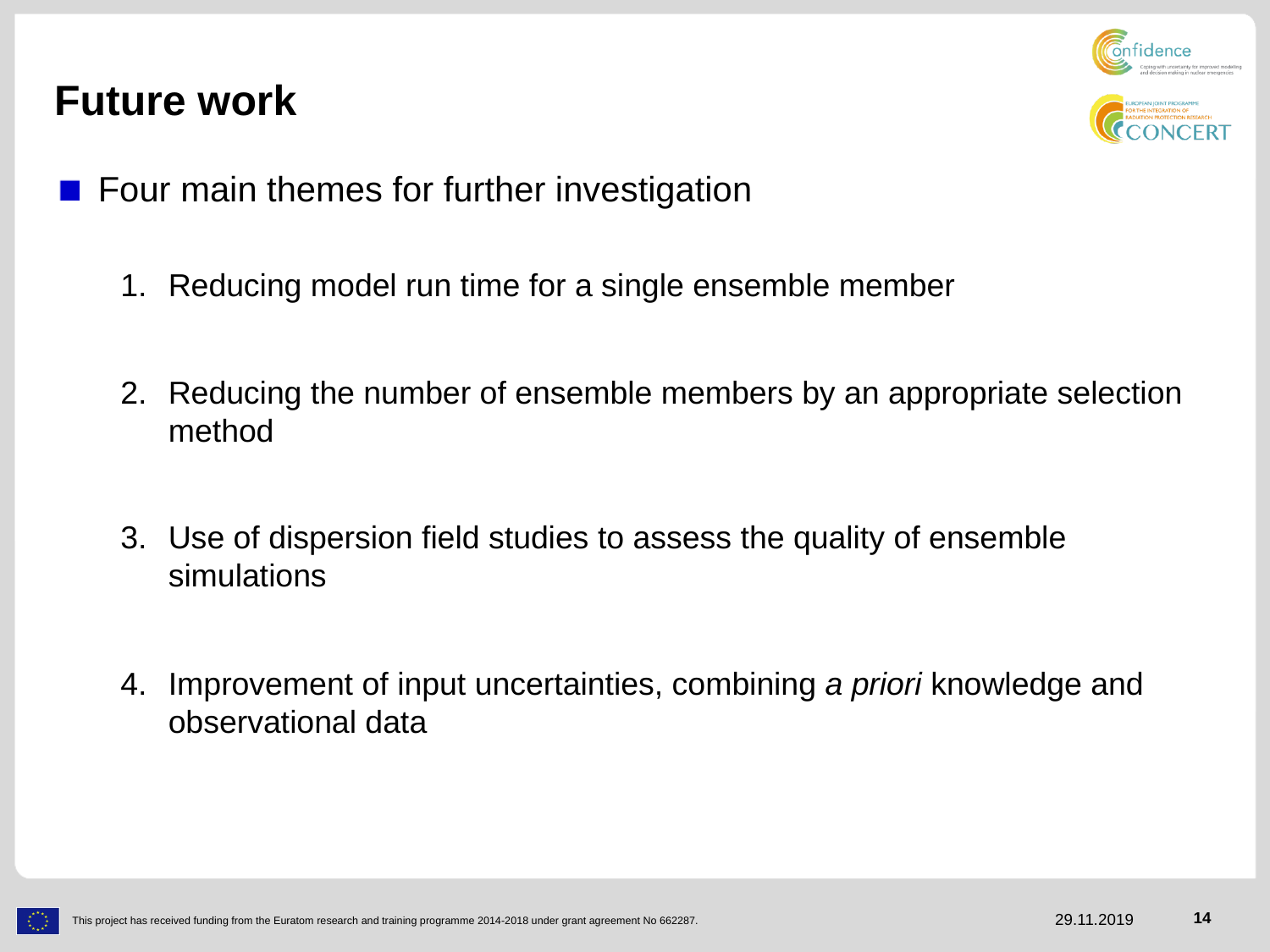

# Future work
Four main themes for further investigation

Reducing model run time for a single ensemble member

Reducing the number of ensemble members by an appropriate selection method

Use of dispersion field studies to assess the quality of ensemble simulations

Improvement of input uncertainties, combining a priori knowledge and observational data